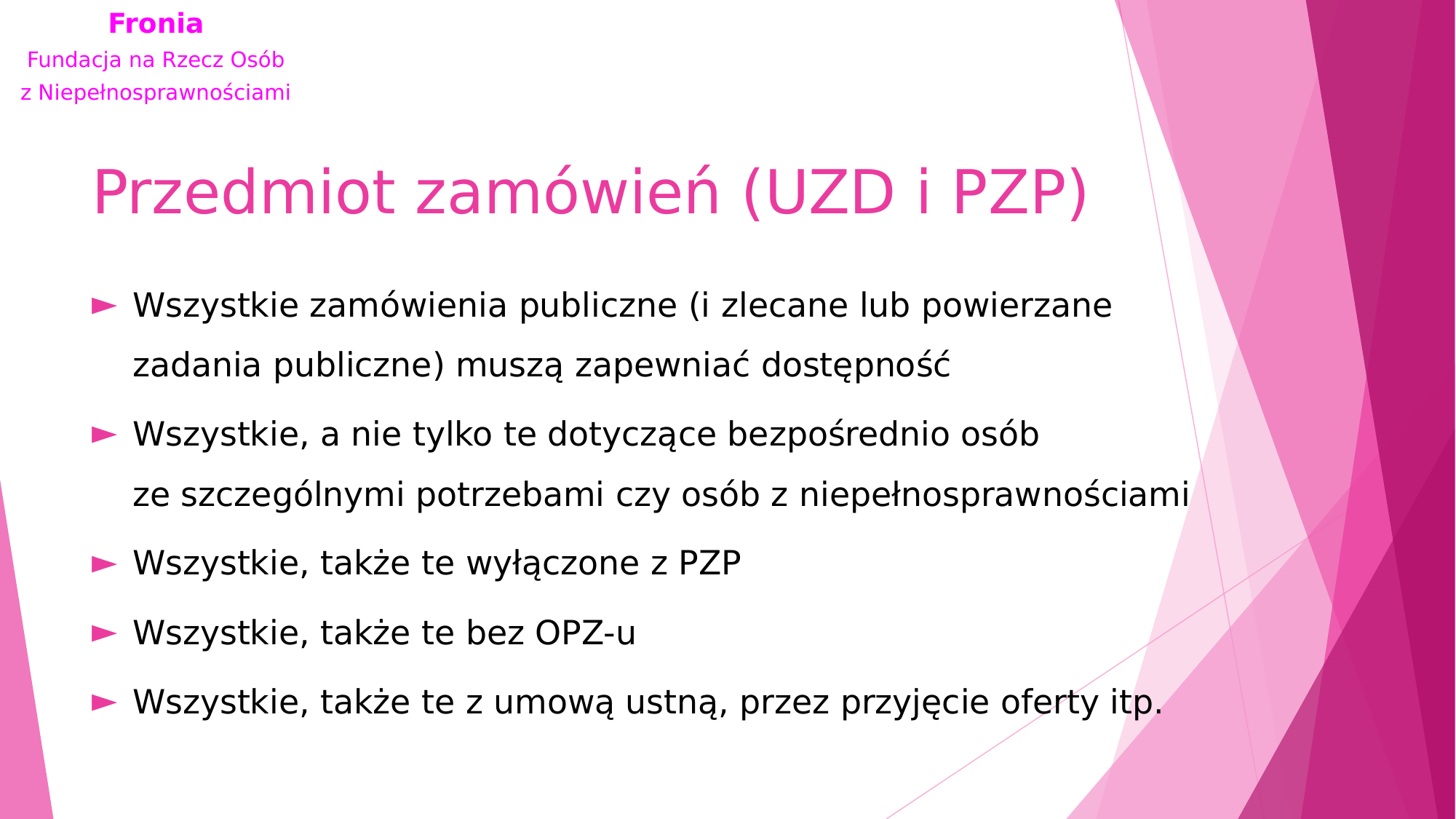

# Przedmiot zamówień (UZD i PZP)
Wszystkie zamówienia publiczne (i zlecane lub powierzane zadania publiczne) muszą zapewniać dostępność
Wszystkie, a nie tylko te dotyczące bezpośrednio osób ze szczególnymi potrzebami czy osób z niepełnosprawnościami
Wszystkie, także te wyłączone z PZP
Wszystkie, także te bez OPZ-u
Wszystkie, także te z umową ustną, przez przyjęcie oferty itp.